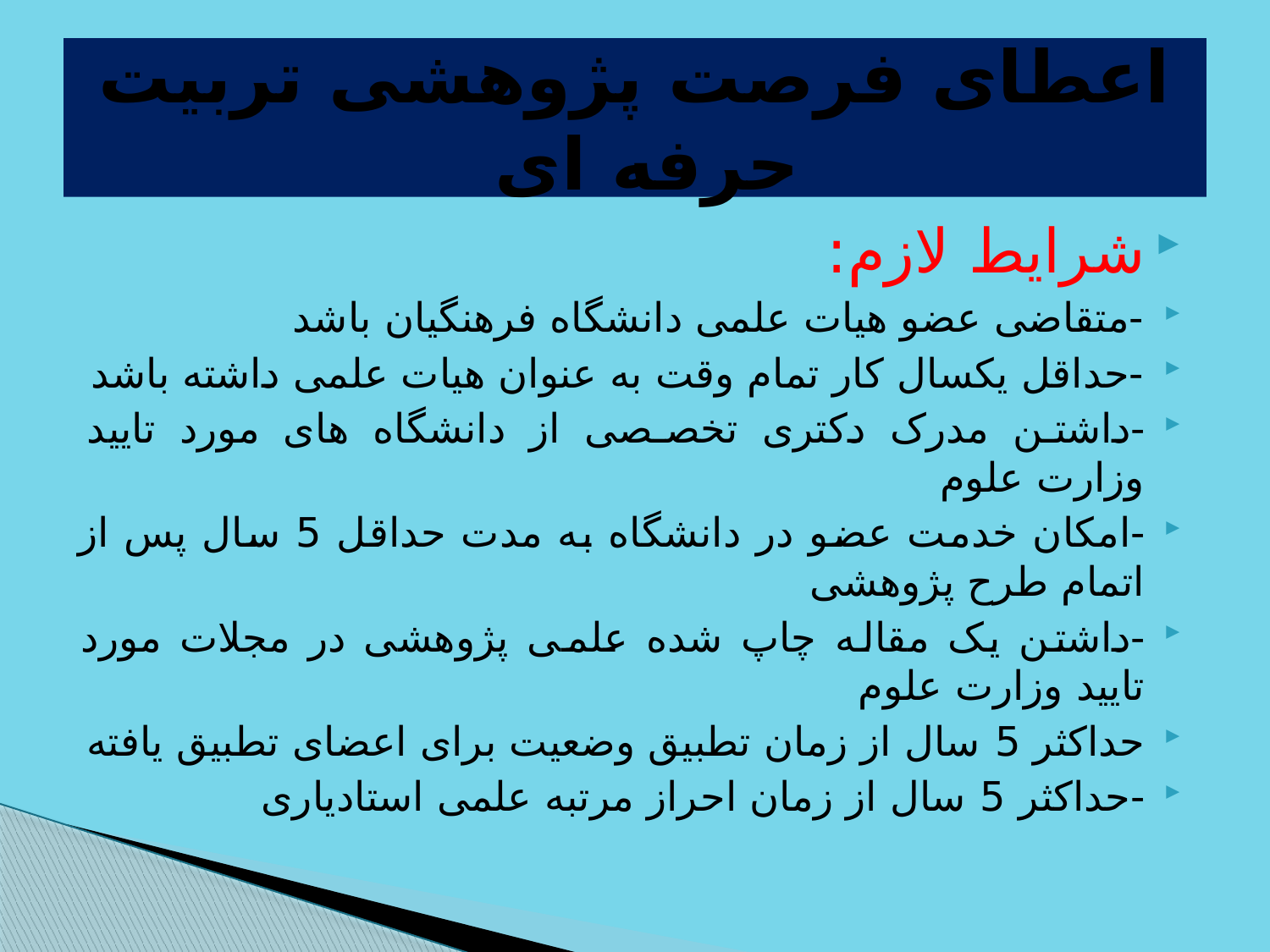

# اعطای فرصت پژوهشی تربیت حرفه ای
شرایط لازم:
-متقاضی عضو هیات علمی دانشگاه فرهنگیان باشد
-حداقل یکسال کار تمام وقت به عنوان هیات علمی داشته باشد
-داشتن مدرک دکتری تخصصی از دانشگاه های مورد تایید وزارت علوم
-امکان خدمت عضو در دانشگاه به مدت حداقل 5 سال پس از اتمام طرح پژوهشی
-داشتن یک مقاله چاپ شده علمی پژوهشی در مجلات مورد تایید وزارت علوم
حداکثر 5 سال از زمان تطبیق وضعیت برای اعضای تطبیق یافته
-حداکثر 5 سال از زمان احراز مرتبه علمی استادیاری